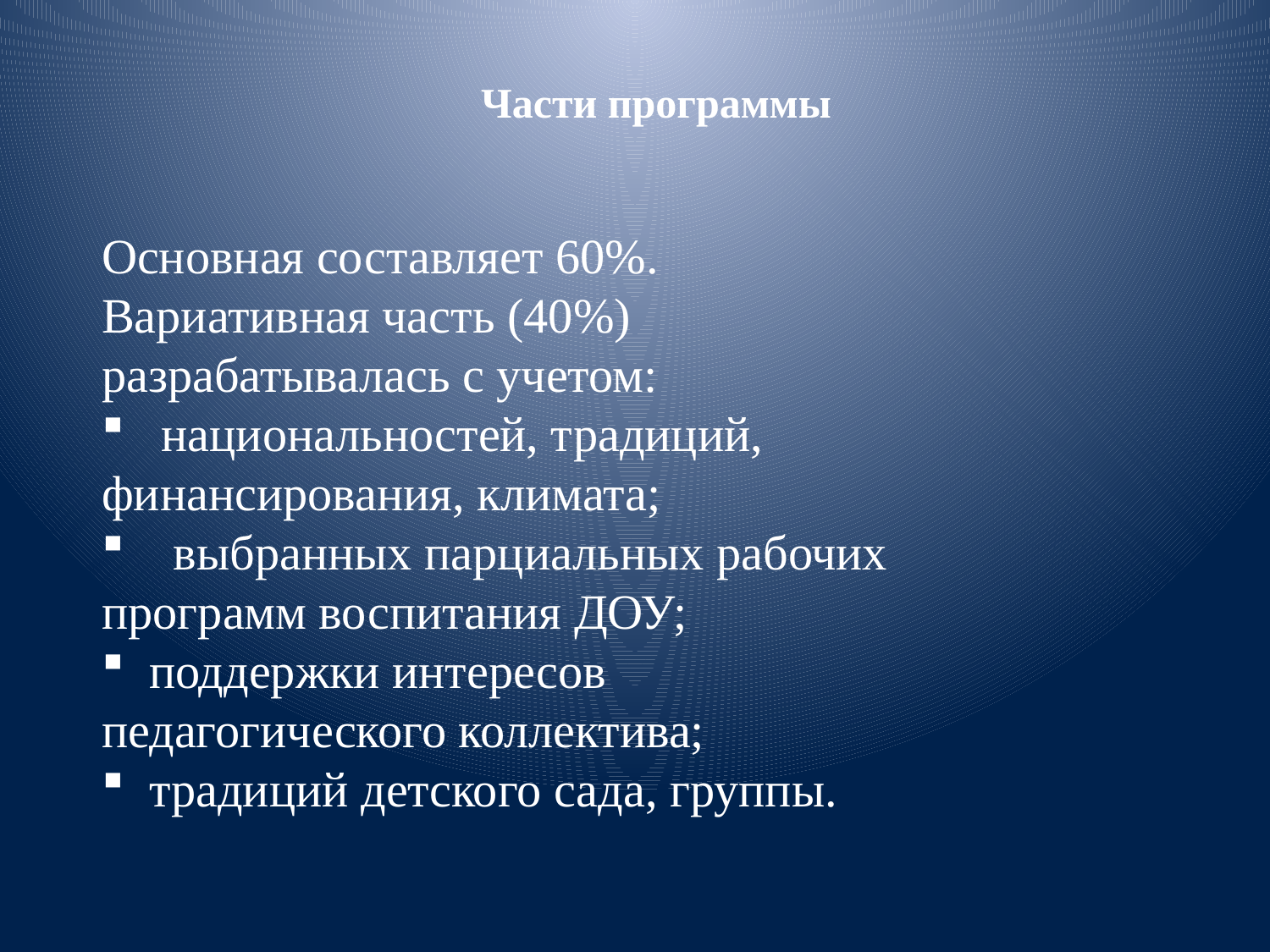

Части программы
Основная составляет 60%.
Вариативная часть (40%) разрабатывалась с учетом:
   национальностей, традиций, финансирования, климата;
    выбранных парциальных рабочих программ воспитания ДОУ;
  поддержки интересов педагогического коллектива;
  традиций детского сада, группы.